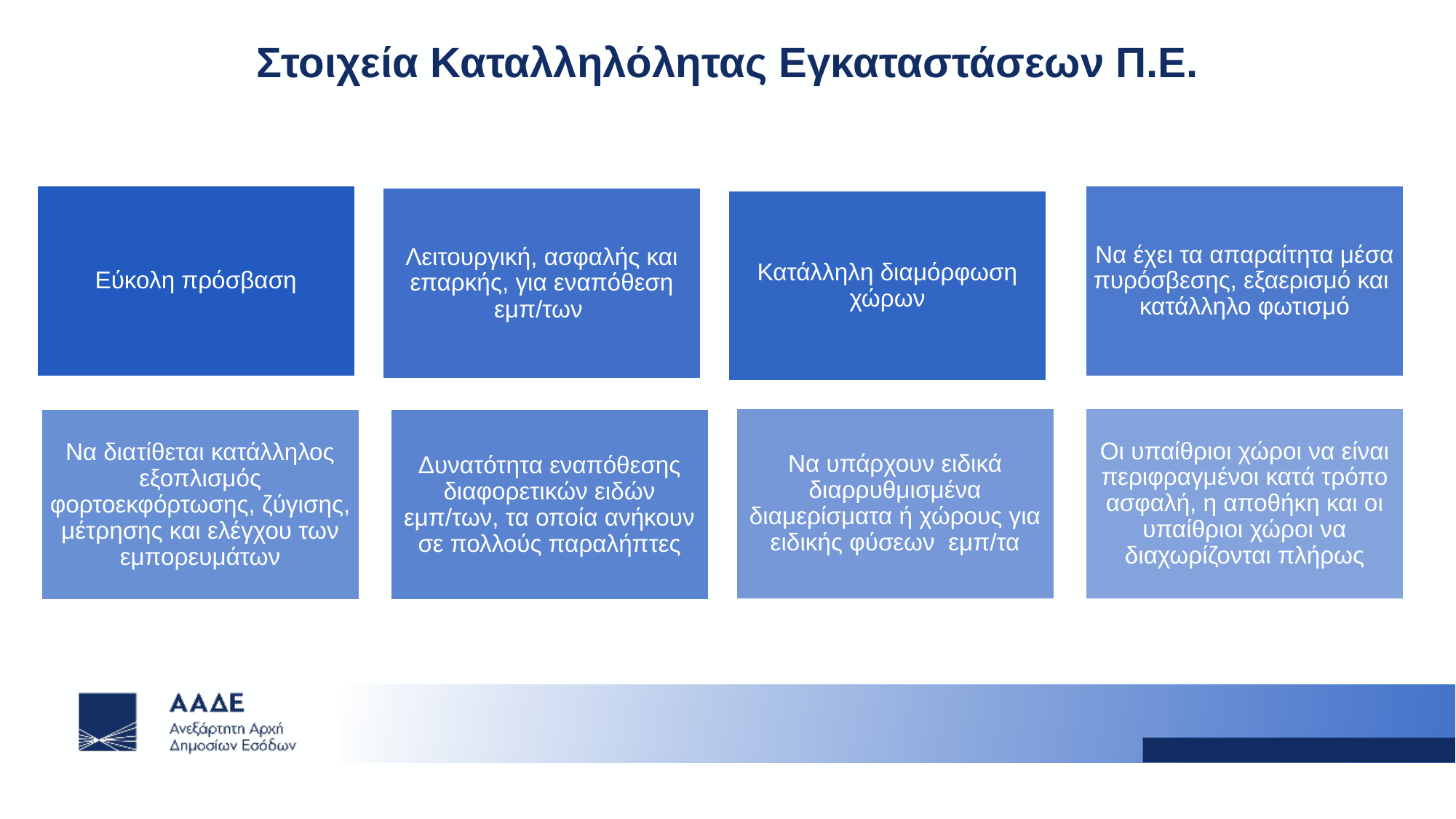

Στοιχεία Καταλληλόλητας Εγκαταστάσεων Π.Ε.
Εύκολη πρόσβαση
Κατάλληλη διαμόρφωση χώρων
Λειτουργική, ασφαλής και επαρκής, για εναπόθεση εμπ/των
Να έχει τα απαραίτητα μέσα πυρόσβεσης, εξαερισμό και  κατάλληλο φωτισμό
Δυνατότητα εναπόθεσης διαφορετικών ειδών εμπ/των, τα οποία ανήκουν σε πολλούς παραλήπτες
Να διατίθεται κατάλληλος εξοπλισμός φορτοεκφόρτωσης, ζύγισης, μέτρησης και ελέγχου των εμπορευμάτων
Να υπάρχουν ειδικά διαρρυθμισμένα διαμερίσματα ή χώρους για ειδικής φύσεων  εμπ/τα
Οι υπαίθριοι χώροι να είναι περιφραγμένοι κατά τρόπο ασφαλή, η αποθήκη και οι υπαίθριοι χώροι να διαχωρίζονται πλήρως